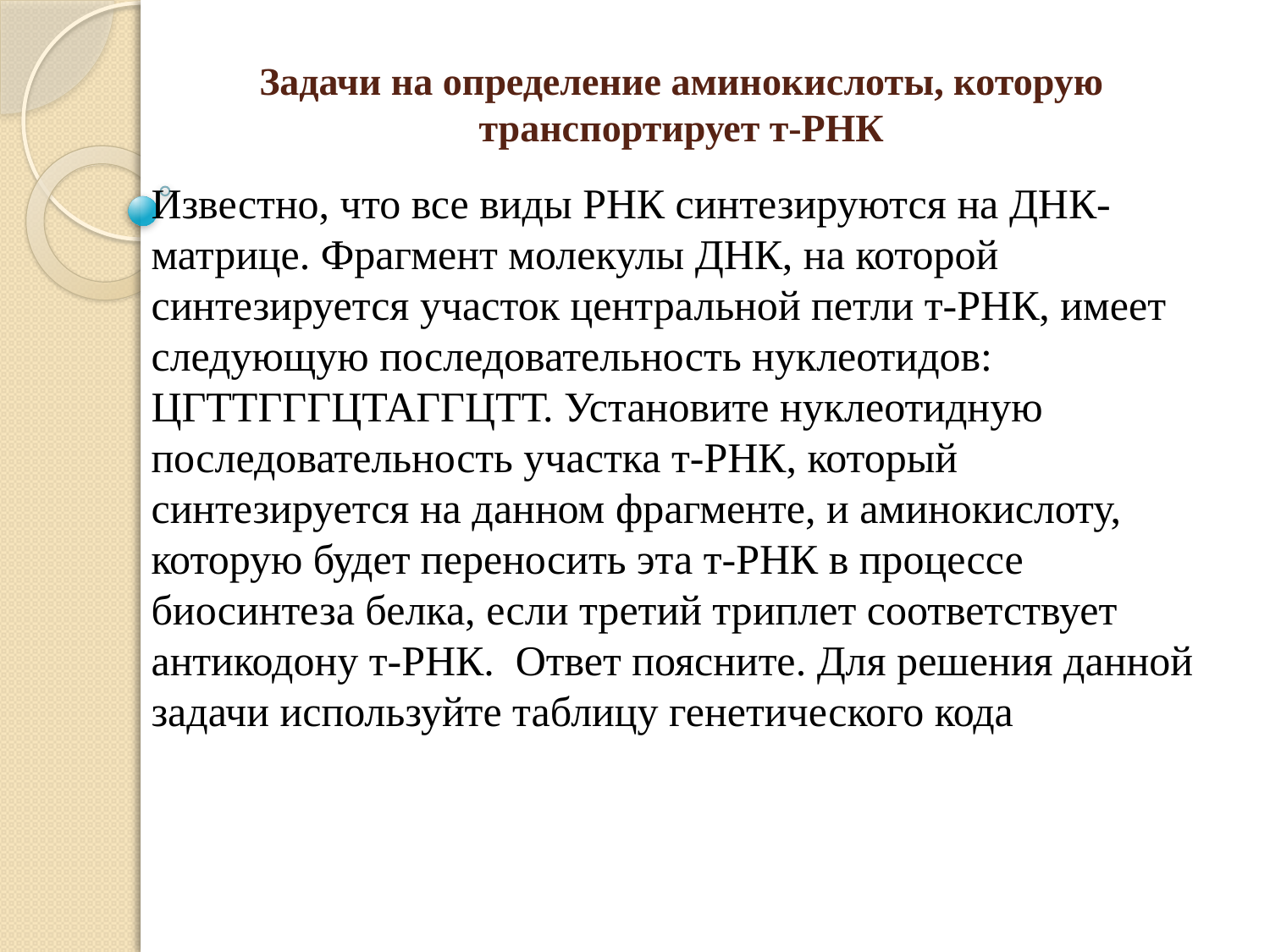

# Задачи на определение аминокислоты, которую транспортирует т-РНК
Известно, что все виды РНК синтезируются на ДНК-матрице. Фрагмент молекулы ДНК, на которой синтезируется участок центральной петли т-РНК, имеет следующую последовательность нуклеотидов: ЦГТТГГГЦТАГГЦТТ. Установите нуклеотидную последовательность участка т-РНК, который синтезируется на данном фрагменте, и аминокислоту, которую будет переносить эта т-РНК в процессе биосинтеза белка, если третий триплет соответствует антикодону т-РНК.  Ответ поясните. Для решения данной задачи используйте таблицу генетического кода